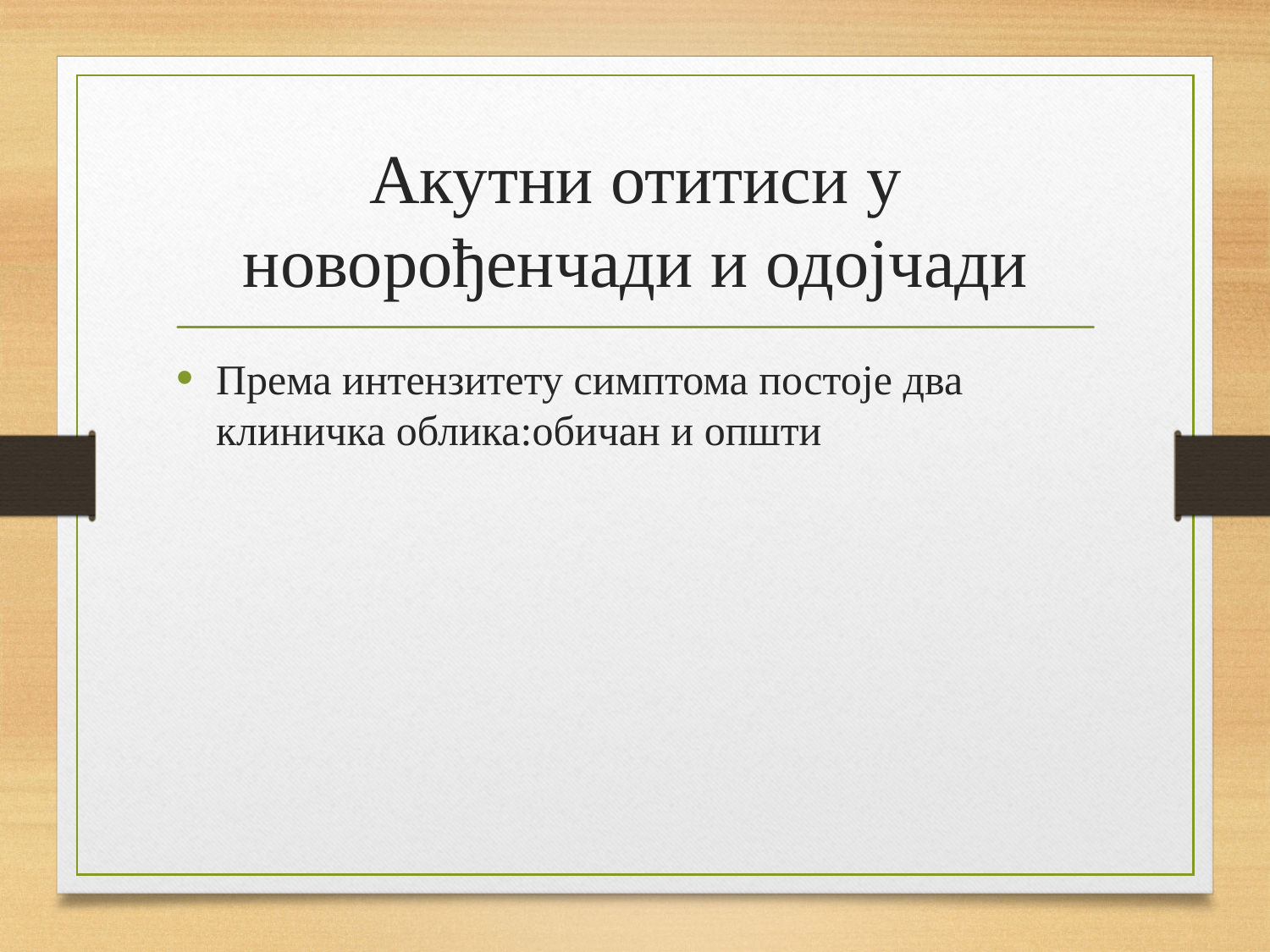

# Акутни отитиси у новорођенчади и одојчади
Према интензитету симптома постоје два клиничка облика:обичан и општи